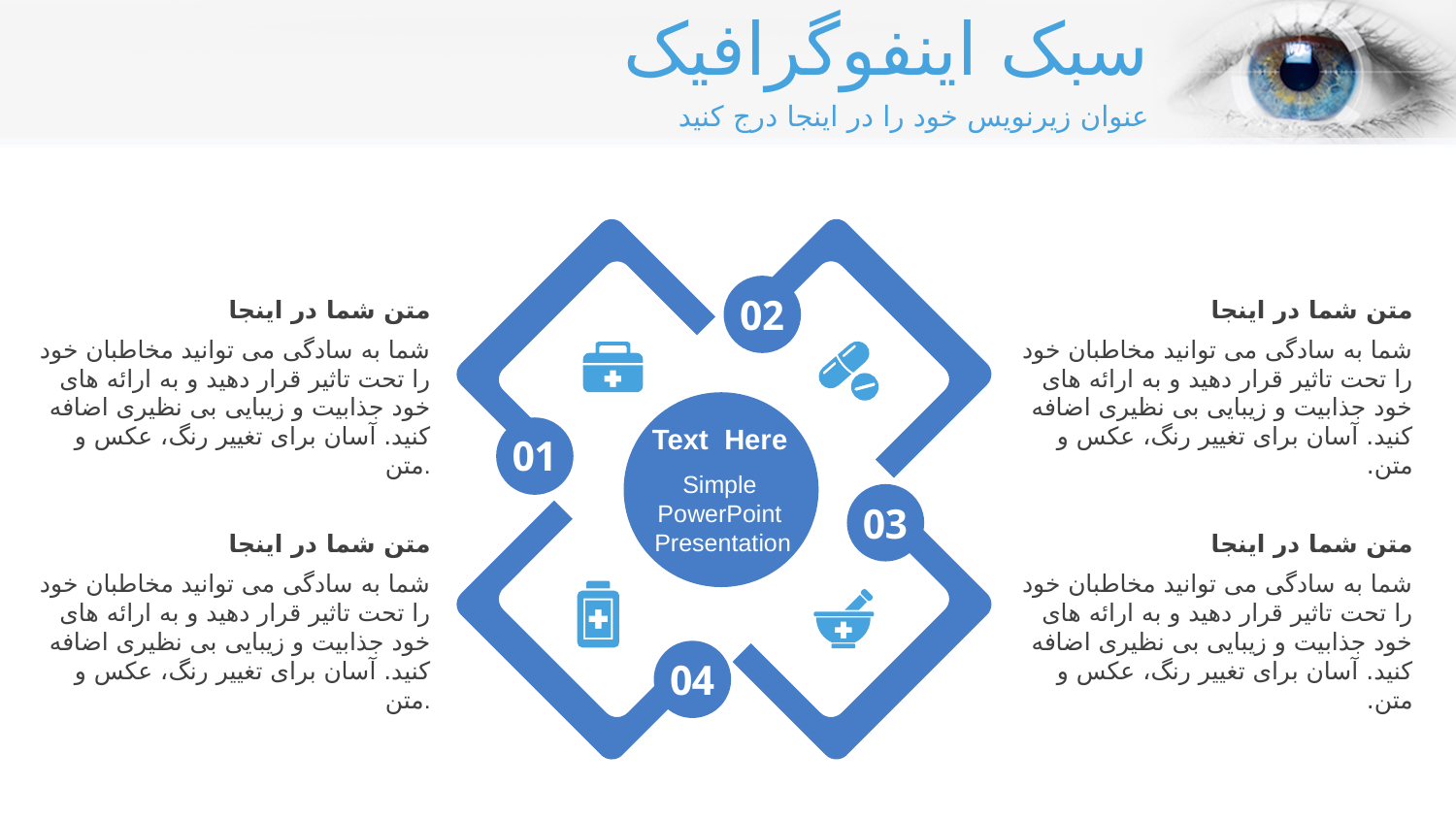

سبک اینفوگرافیک
عنوان زیرنویس خود را در اینجا درج کنید

02
متن شما در اینجا
شما به سادگی می توانید مخاطبان خود را تحت تاثیر قرار دهید و به ارائه های خود جذابیت و زیبایی بی نظیری اضافه کنید. آسان برای تغییر رنگ، عکس و متن.
متن شما در اینجا
شما به سادگی می توانید مخاطبان خود را تحت تاثیر قرار دهید و به ارائه های خود جذابیت و زیبایی بی نظیری اضافه کنید. آسان برای تغییر رنگ، عکس و متن.

Text  Here
Simple PowerPoint Presentation

01

03
متن شما در اینجا
شما به سادگی می توانید مخاطبان خود را تحت تاثیر قرار دهید و به ارائه های خود جذابیت و زیبایی بی نظیری اضافه کنید. آسان برای تغییر رنگ، عکس و متن.
متن شما در اینجا
شما به سادگی می توانید مخاطبان خود را تحت تاثیر قرار دهید و به ارائه های خود جذابیت و زیبایی بی نظیری اضافه کنید. آسان برای تغییر رنگ، عکس و متن.

04